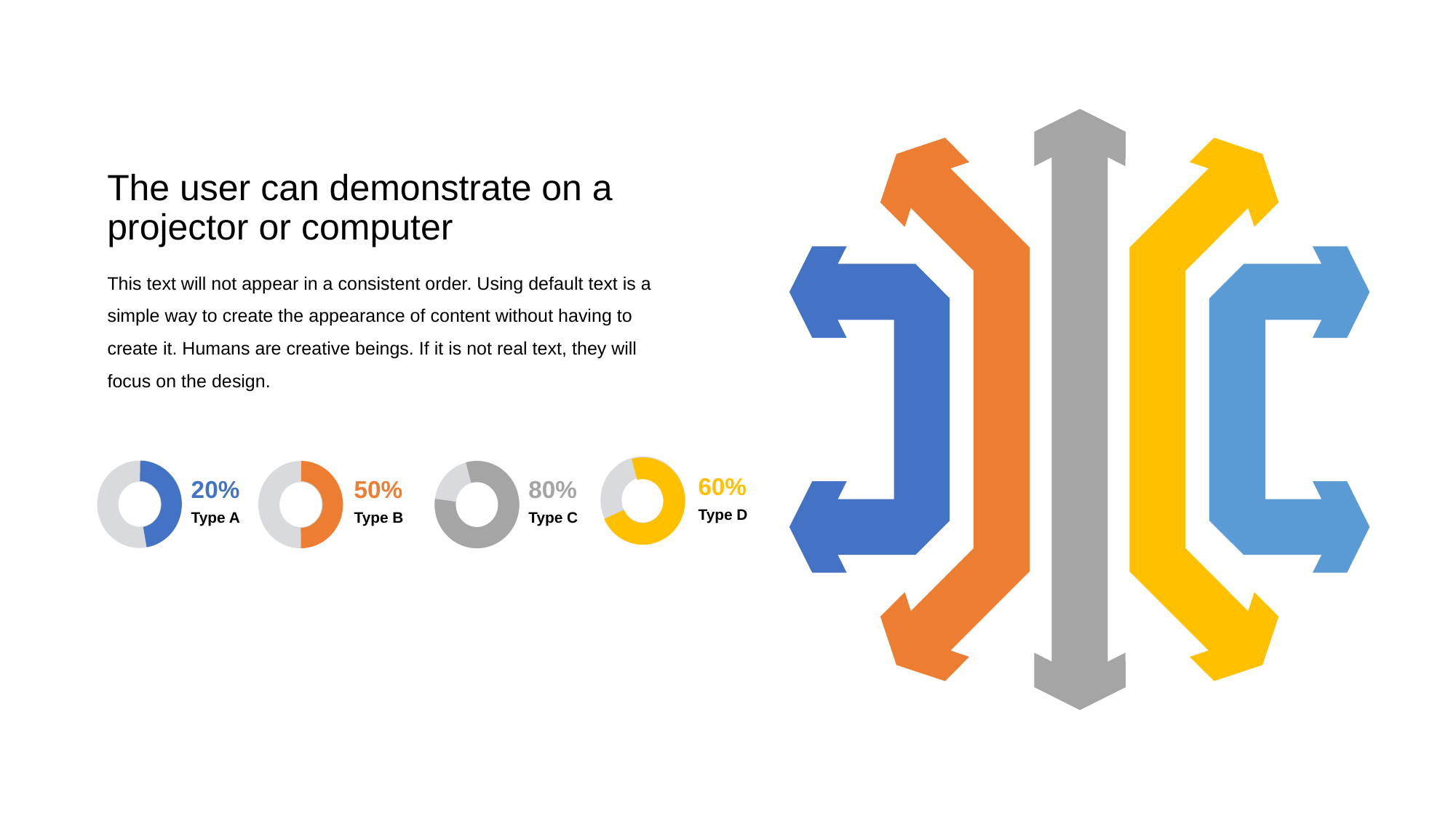

The user can demonstrate on a projector or computer
This text will not appear in a consistent order. Using default text is a simple way to create the appearance of content without having to create it. Humans are creative beings. If it is not real text, they will focus on the design.

60%
20%
80%
50%
Type D
Type A
Type C
Type B